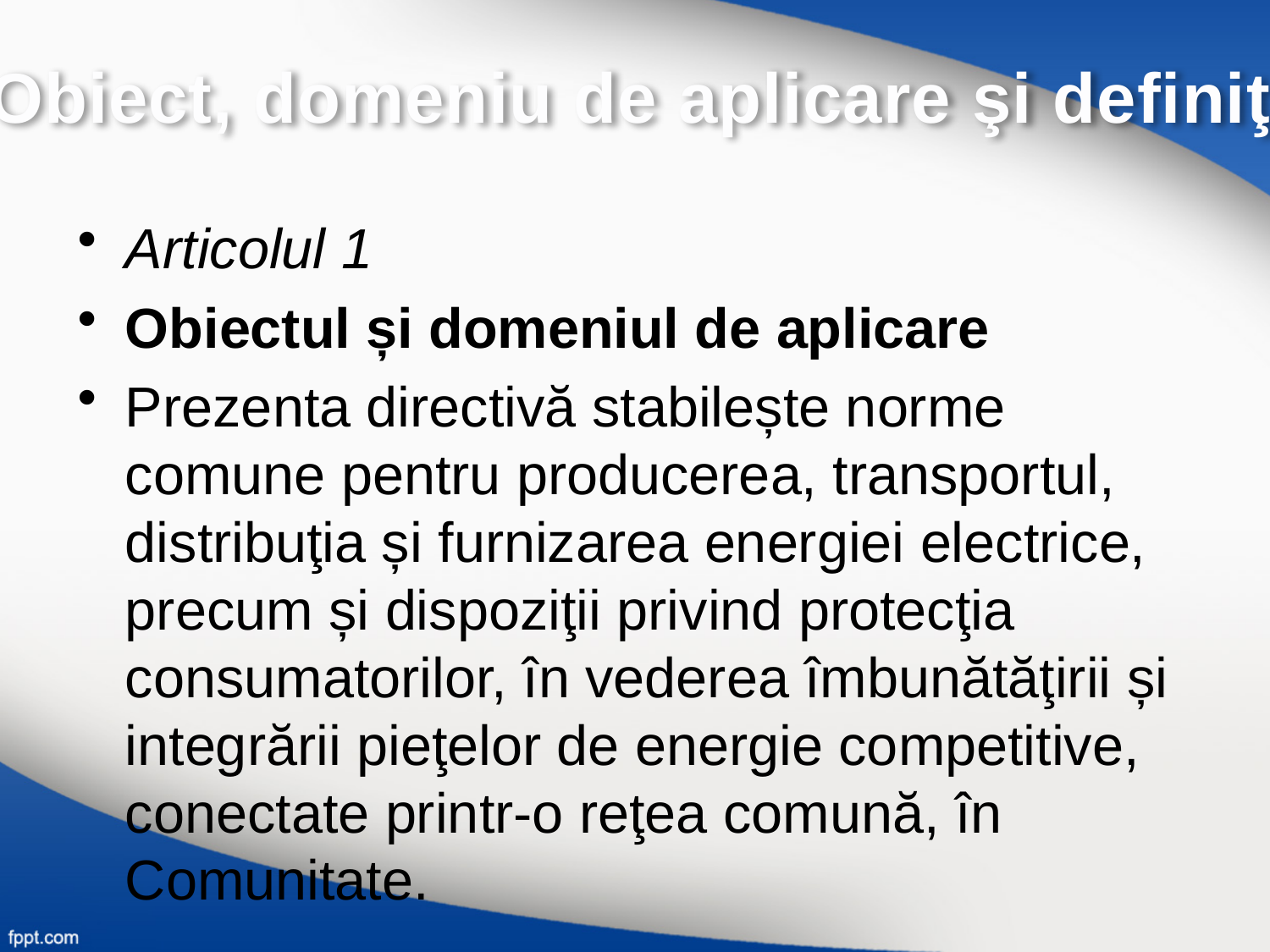

I – Obiect, domeniu de aplicare şi definiţii
Articolul 1
Obiectul și domeniul de aplicare
Prezenta directivă stabilește norme comune pentru producerea, transportul, distribuţia și furnizarea energiei electrice, precum și dispoziţii privind protecţia consumatorilor, în vederea îmbunătăţirii și integrării pieţelor de energie competitive, conectate printr-o reţea comună, în Comunitate.